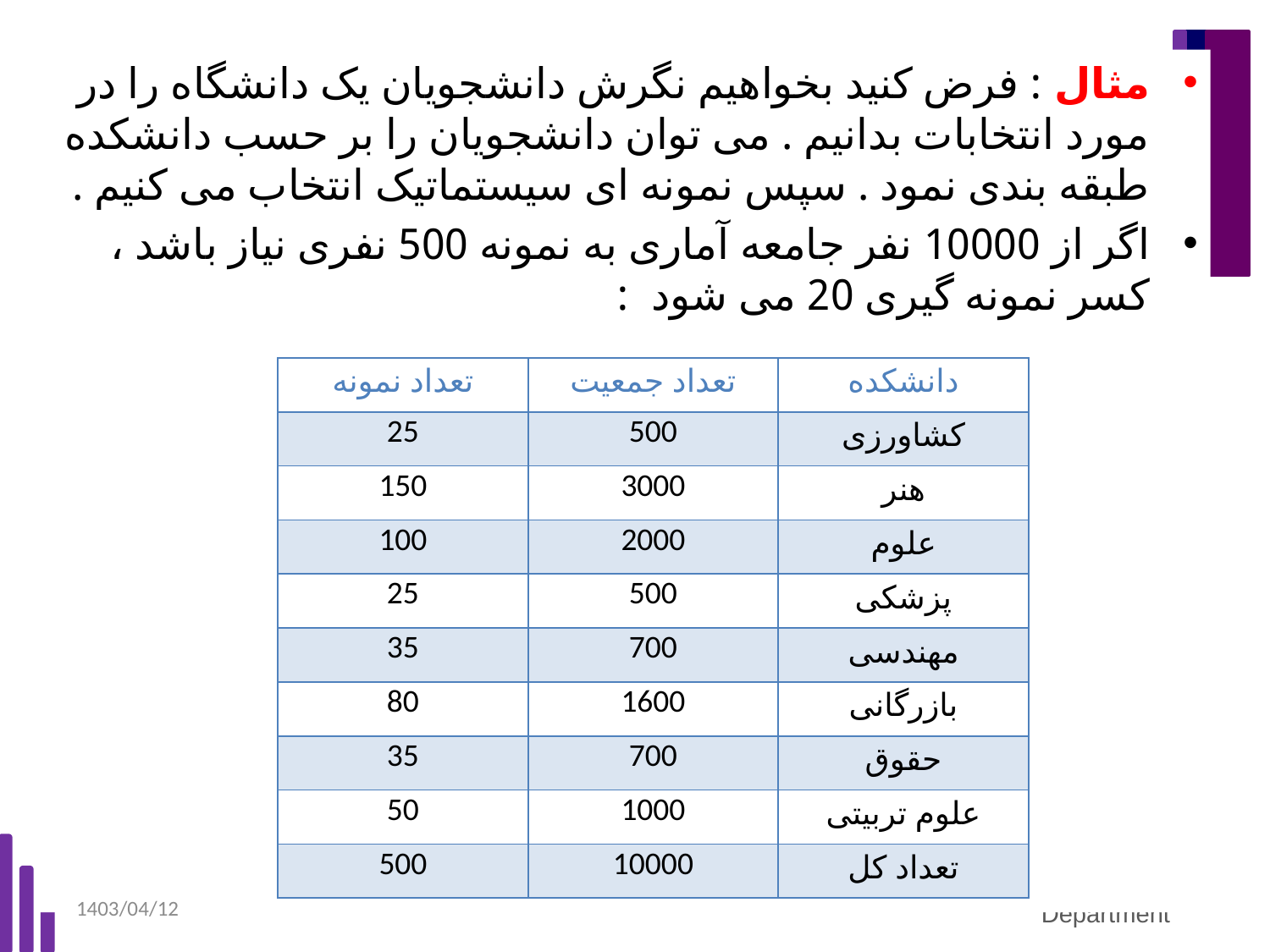

مثال : فرض کنید بخواهیم نگرش دانشجویان یک دانشگاه را در مورد انتخابات بدانیم . می توان دانشجویان را بر حسب دانشکده طبقه بندی نمود . سپس نمونه ای سیستماتیک انتخاب می کنیم .
اگر از 10000 نفر جامعه آماری به نمونه 500 نفری نیاز باشد ، کسر نمونه گیری 20 می شود  :

| تعداد نمونه | تعداد جمعیت | دانشکده |
| --- | --- | --- |
| 25 | 500 | کشاورزی |
| 150 | 3000 | هنر |
| 100 | 2000 | علوم |
| 25 | 500 | پزشکی |
| 35 | 700 | مهندسی |
| 80 | 1600 | بازرگانی |
| 35 | 700 | حقوق |
| 50 | 1000 | علوم تربیتی |
| 500 | 10000 | تعداد کل |
1403/04/12